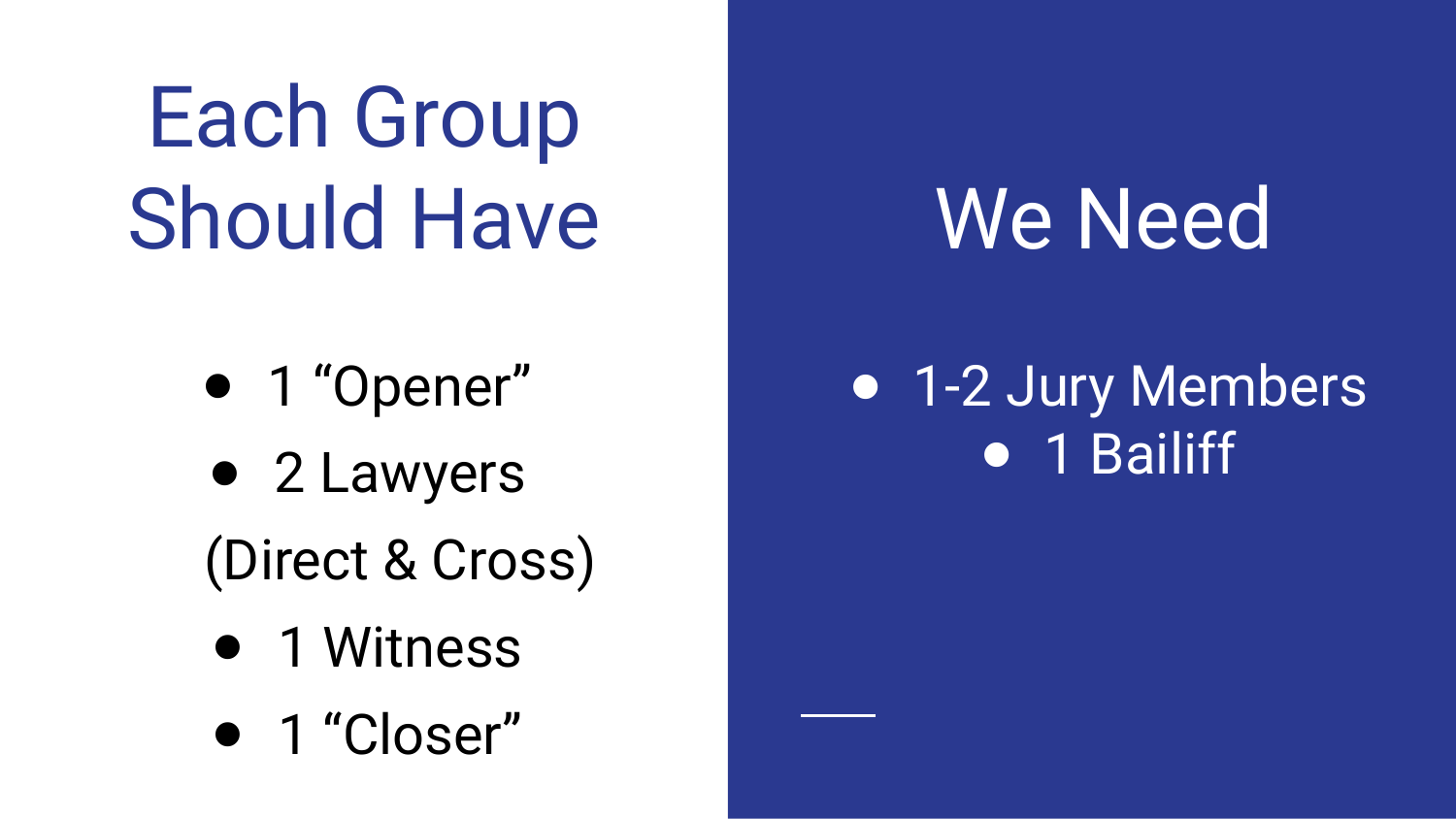

# Each Group Should Have
We Need
1-2 Jury Members
1 Bailiff
1 “Opener”
2 Lawyers
(Direct & Cross)
1 Witness
1 “Closer”